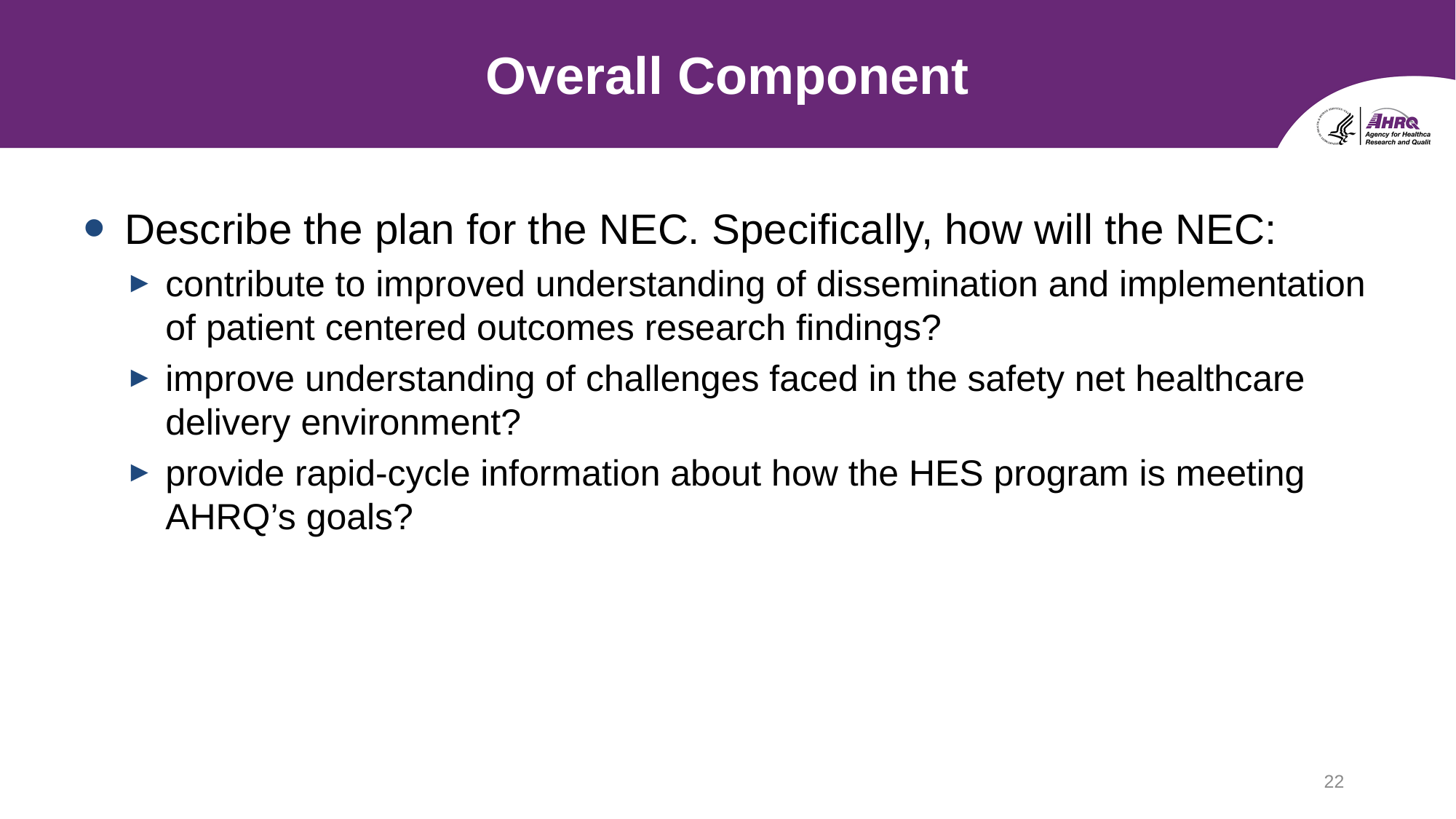

# Overall Component
Describe the plan for the NEC. Specifically, how will the NEC:
contribute to improved understanding of dissemination and implementation of patient centered outcomes research findings?
improve understanding of challenges faced in the safety net healthcare delivery environment?
provide rapid-cycle information about how the HES program is meeting AHRQ’s goals?
22